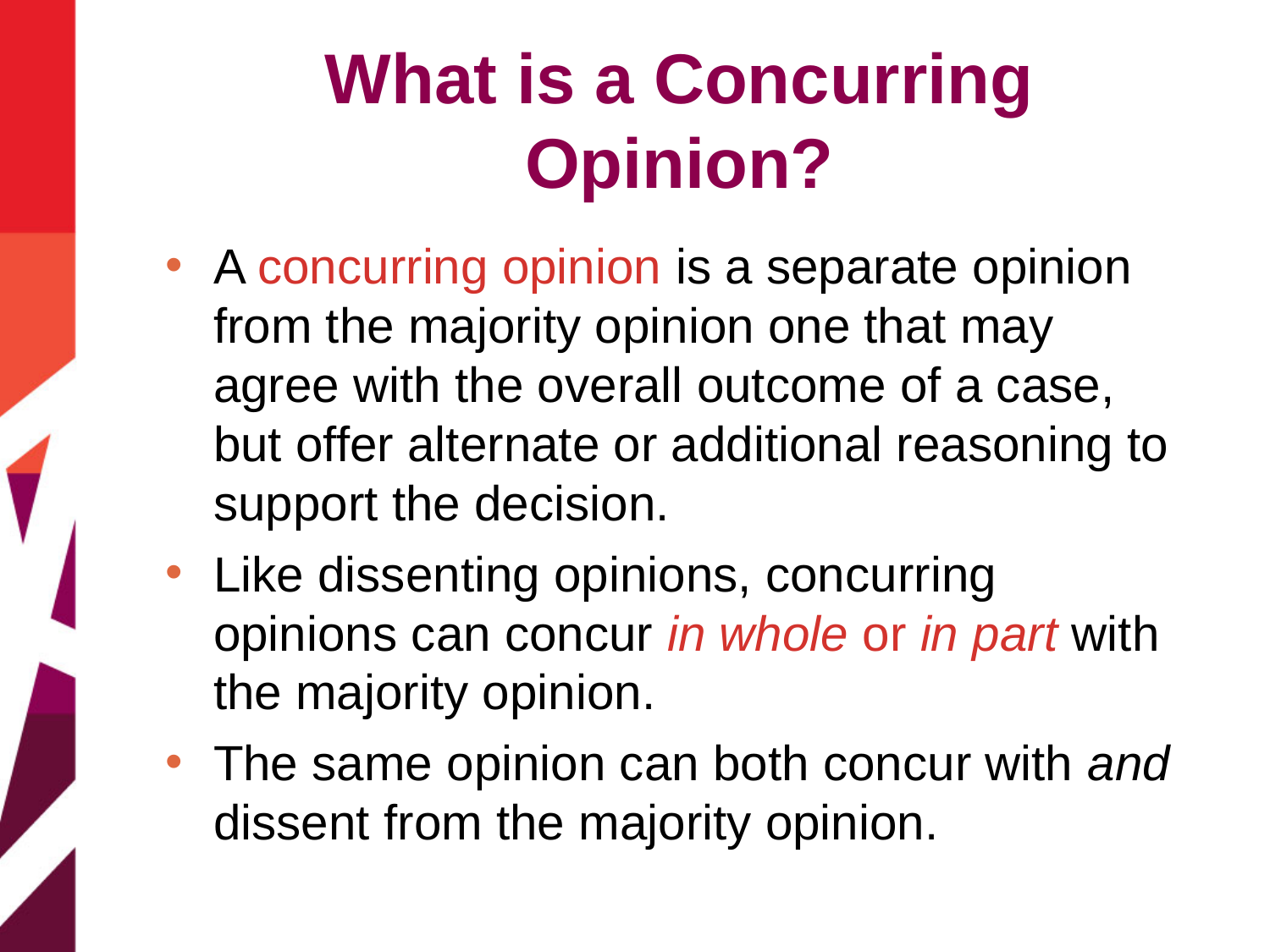

# What is a Concurring Opinion?
A concurring opinion is a separate opinion from the majority opinion one that may agree with the overall outcome of a case, but offer alternate or additional reasoning to support the decision.
Like dissenting opinions, concurring opinions can concur in whole or in part with the majority opinion.
The same opinion can both concur with and dissent from the majority opinion.